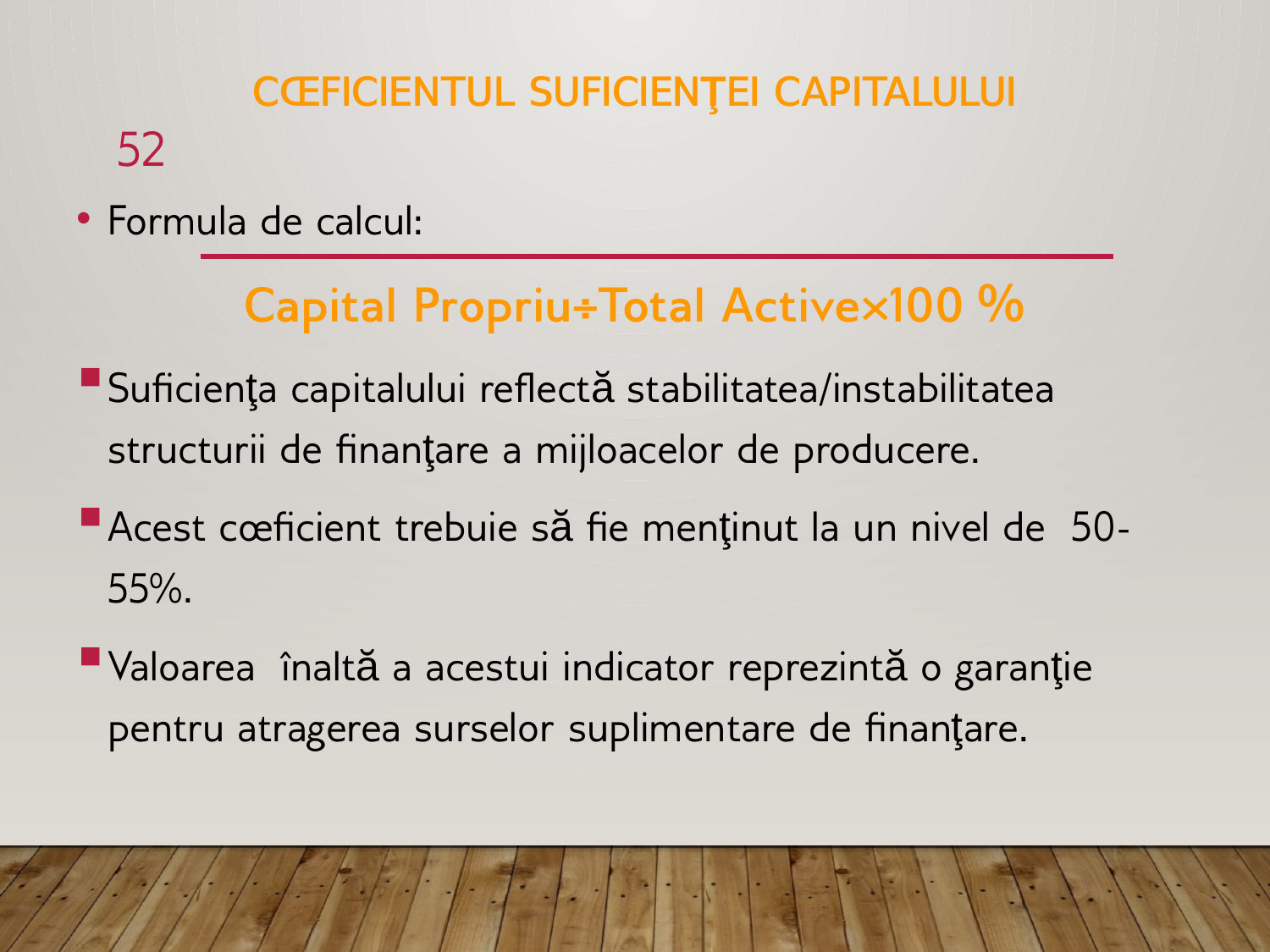

# COEFICIENTUL SUFICIENŢEI CAPITALULUI
52
Formula de calcul:
Capital Propriu÷Total Active×100％
Suficienţa capitalului reflectă stabilitatea/instabilitatea structurii de finanţare a mijloacelor de producere.
Acest coeficient trebuie să fie menţinut la un nivel de  50-55%.
Valoarea  înaltă a acestui indicator reprezintă o garanţie pentru atragerea surselor suplimentare de finanţare.